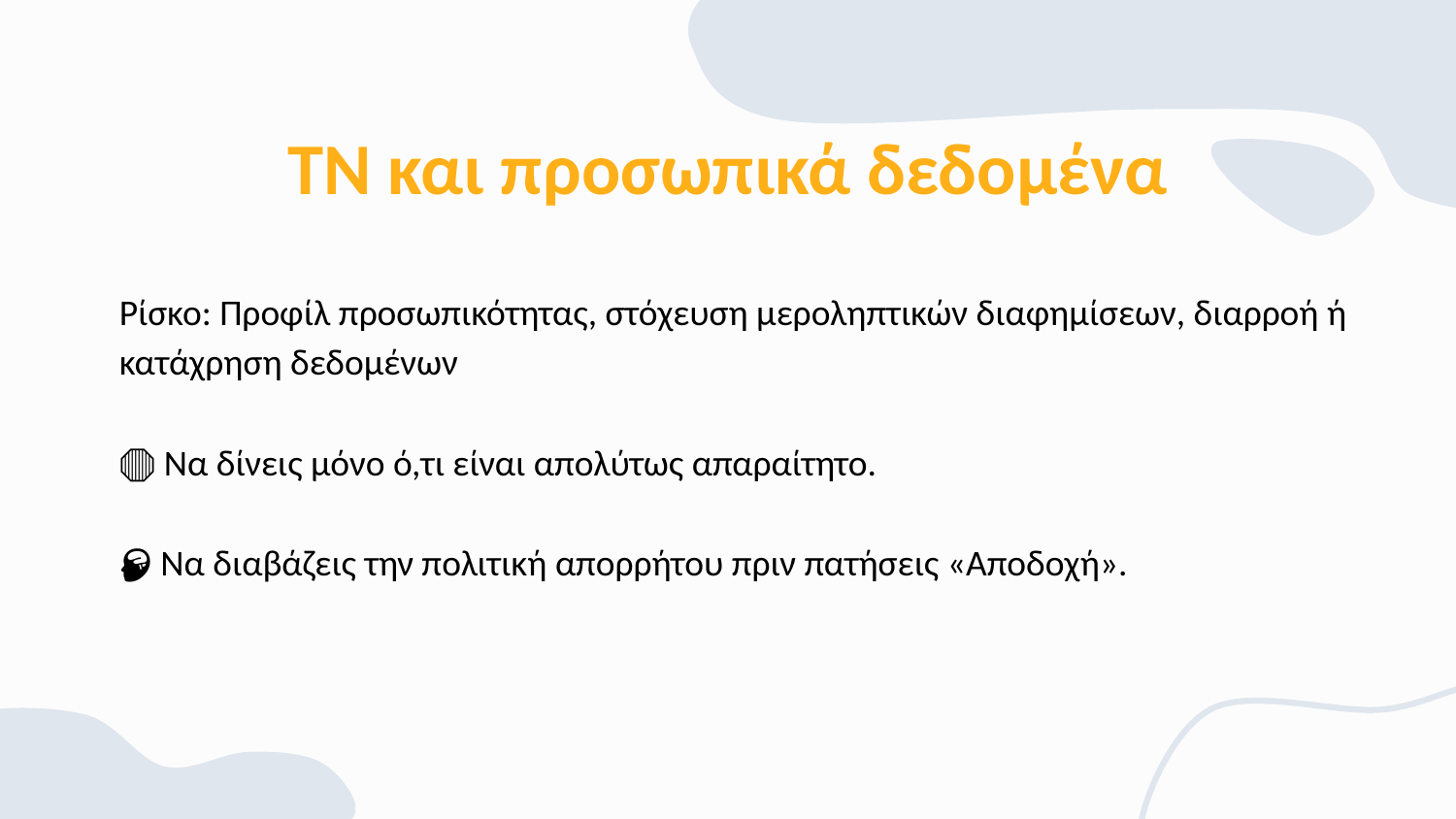

ΤΝ και προσωπικά δεδομένα
# Ρίσκο: Προφίλ προσωπικότητας, στόχευση μεροληπτικών διαφημίσεων, διαρροή ή κατάχρηση δεδομένων 🛑 Να δίνεις μόνο ό,τι είναι απολύτως απαραίτητο. 🧠 Να διαβάζεις την πολιτική απορρήτου πριν πατήσεις «Αποδοχή».